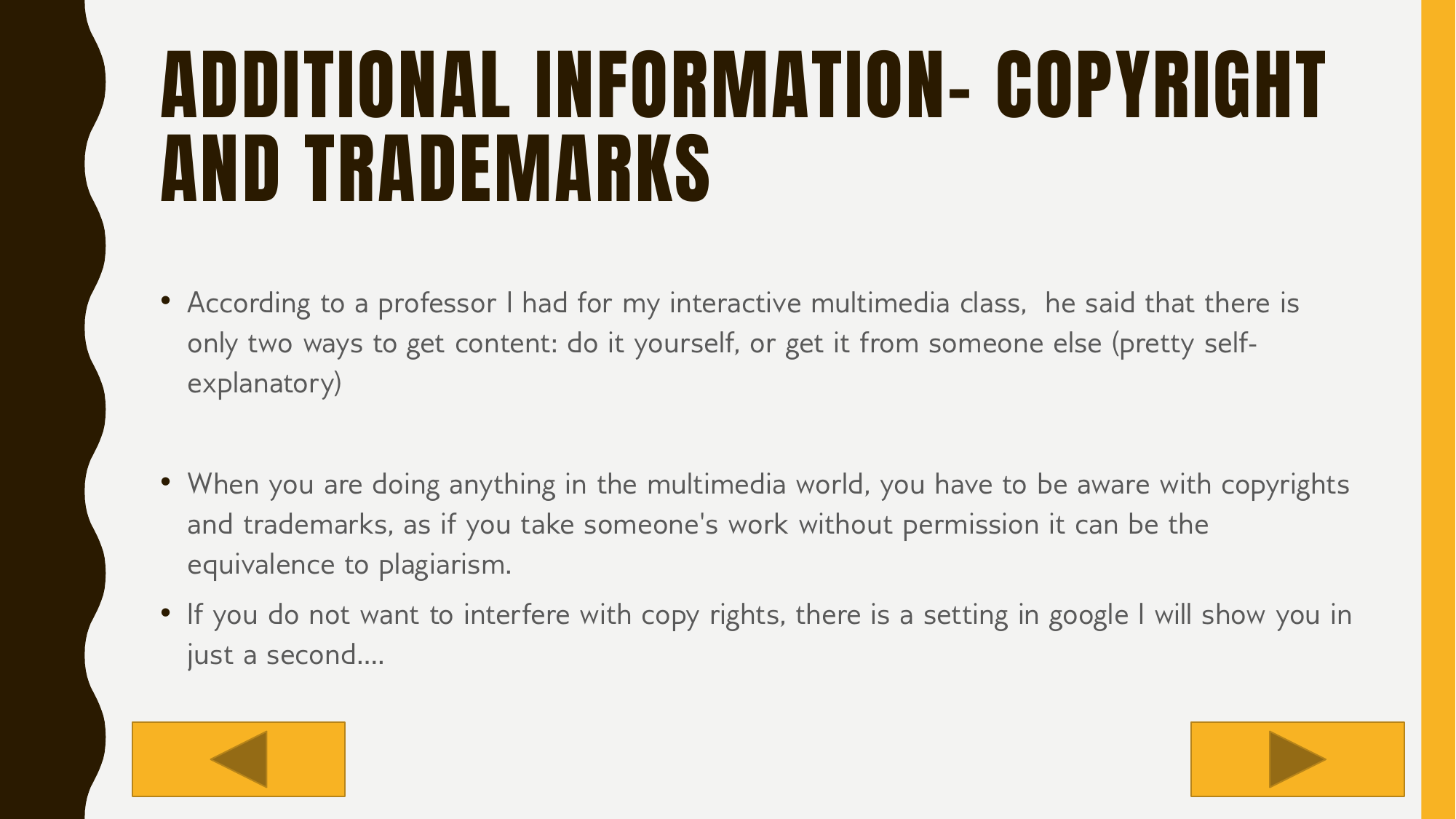

# Additional Information- Copyright and Trademarks
According to a professor I had for my interactive multimedia class,  he said that there is only two ways to get content: do it yourself, or get it from someone else (pretty self-explanatory)

When you are doing anything in the multimedia world, you have to be aware with copyrights and trademarks, as if you take someone's work without permission it can be the equivalence to plagiarism.
If you do not want to interfere with copy rights, there is a setting in google I will show you in just a second….